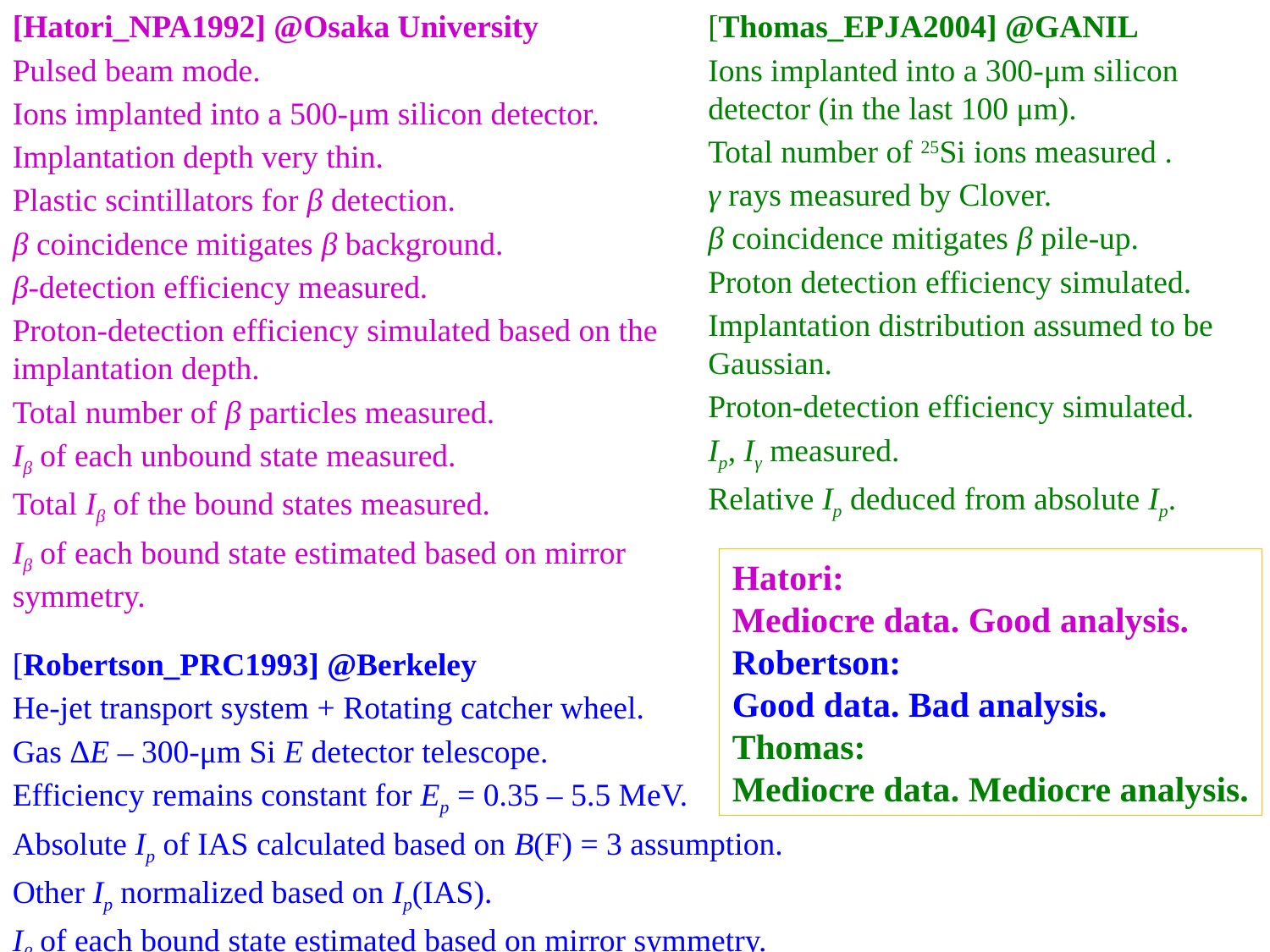

[Hatori_NPA1992] @Osaka University
Pulsed beam mode.
Ions implanted into a 500-μm silicon detector.
Implantation depth very thin.
Plastic scintillators for β detection.
β coincidence mitigates β background.
β-detection efficiency measured.
Proton-detection efficiency simulated based on the implantation depth.
Total number of β particles measured.
Iβ of each unbound state measured.
Total Iβ of the bound states measured.
Iβ of each bound state estimated based on mirror symmetry.
[Thomas_EPJA2004] @GANIL
Ions implanted into a 300-μm silicon detector (in the last 100 μm).
Total number of 25Si ions measured .
γ rays measured by Clover.
β coincidence mitigates β pile-up.
Proton detection efficiency simulated.
Implantation distribution assumed to be Gaussian.
Proton-detection efficiency simulated.
Ip, Iγ measured.
Relative Ip deduced from absolute Ip.
Hatori:
Mediocre data. Good analysis.
Robertson:
Good data. Bad analysis.
Thomas:
Mediocre data. Mediocre analysis.
[Robertson_PRC1993] @Berkeley
He-jet transport system + Rotating catcher wheel.
Gas ΔE – 300-μm Si E detector telescope.
Efficiency remains constant for Ep = 0.35 – 5.5 MeV.
Absolute Ip of IAS calculated based on B(F) = 3 assumption.
Other Ip normalized based on Ip(IAS).
Iβ of each bound state estimated based on mirror symmetry.